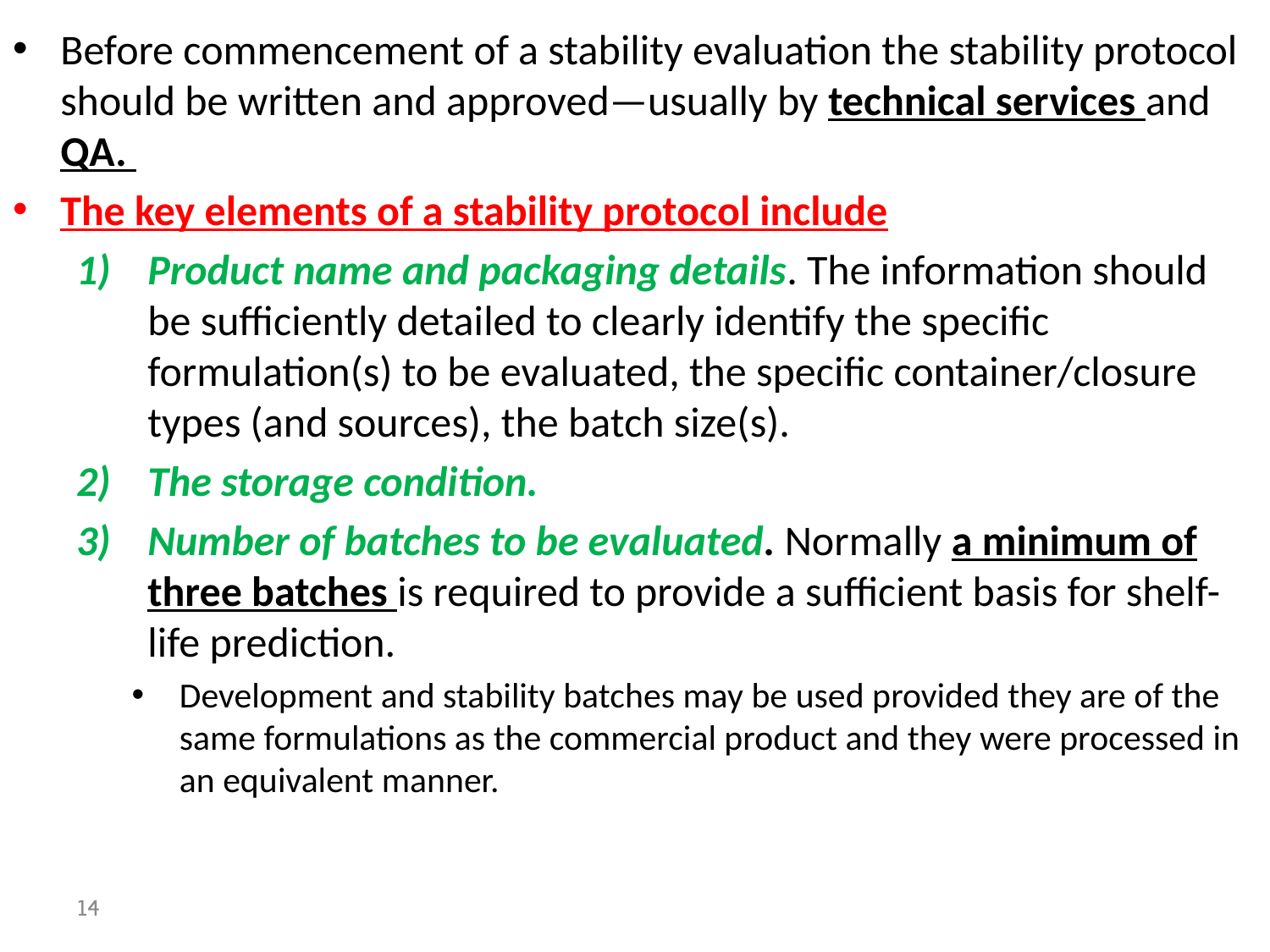

Before commencement of a stability evaluation the stability protocol should be written and approved—usually by technical services and QA.
The key elements of a stability protocol include
Product name and packaging details. The information should be sufficiently detailed to clearly identify the specific formulation(s) to be evaluated, the specific container/closure types (and sources), the batch size(s).
The storage condition.
Number of batches to be evaluated. Normally a minimum of three batches is required to provide a sufficient basis for shelf-life prediction.
Development and stability batches may be used provided they are of the same formulations as the commercial product and they were processed in an equivalent manner.
14